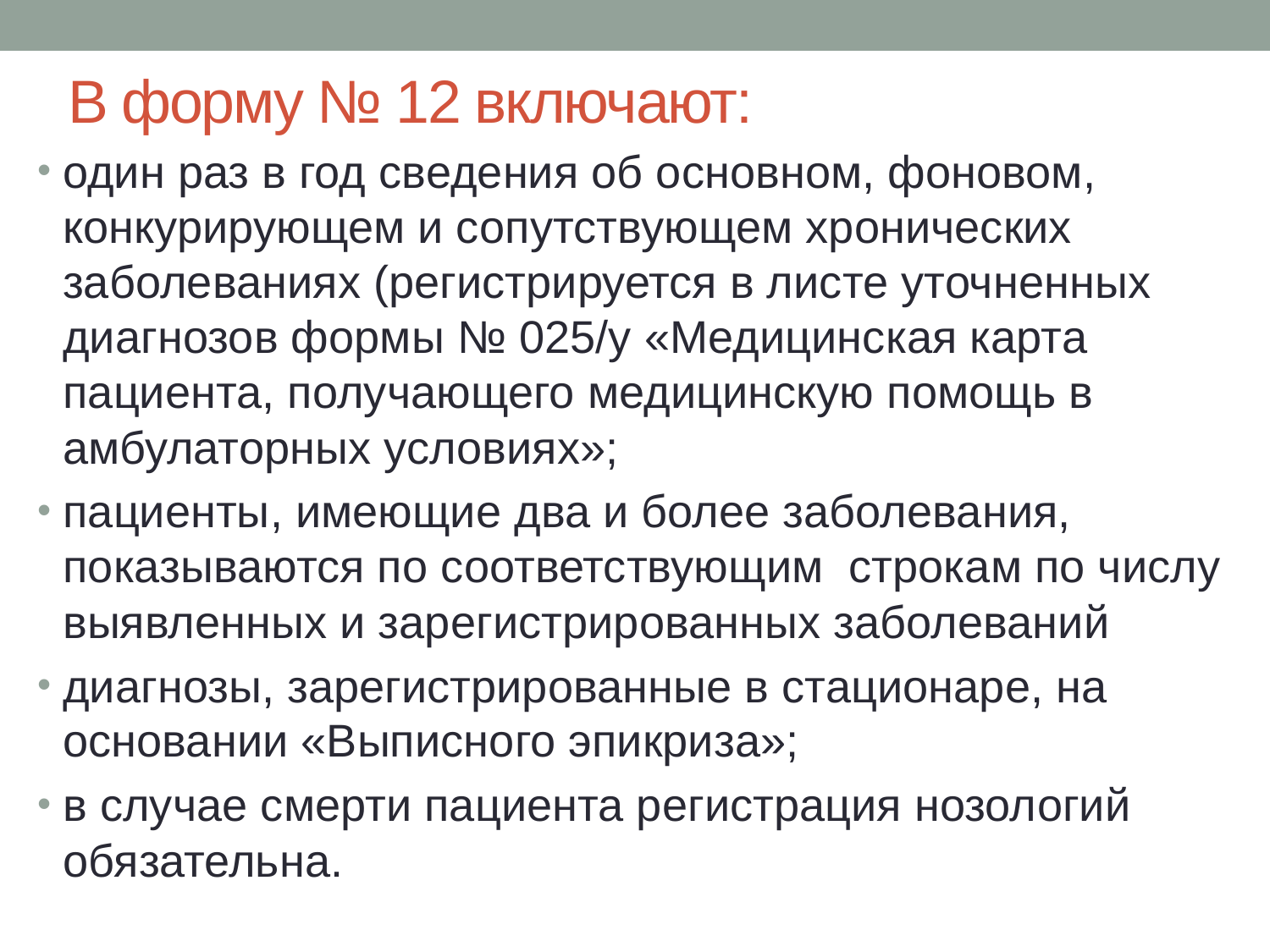

# В форму № 12 включают:
один раз в год сведения об основном, фоновом, конкурирующем и сопутствующем хронических заболеваниях (регистрируется в листе уточненных диагнозов формы № 025/у «Медицинская карта пациента, получающего медицинскую помощь в амбулаторных условиях»;
пациенты, имеющие два и более заболевания, показываются по соответствующим  строкам по числу выявленных и зарегистрированных заболеваний
диагнозы, зарегистрированные в стационаре, на основании «Выписного эпикриза»;
в случае смерти пациента регистрация нозологий обязательна.